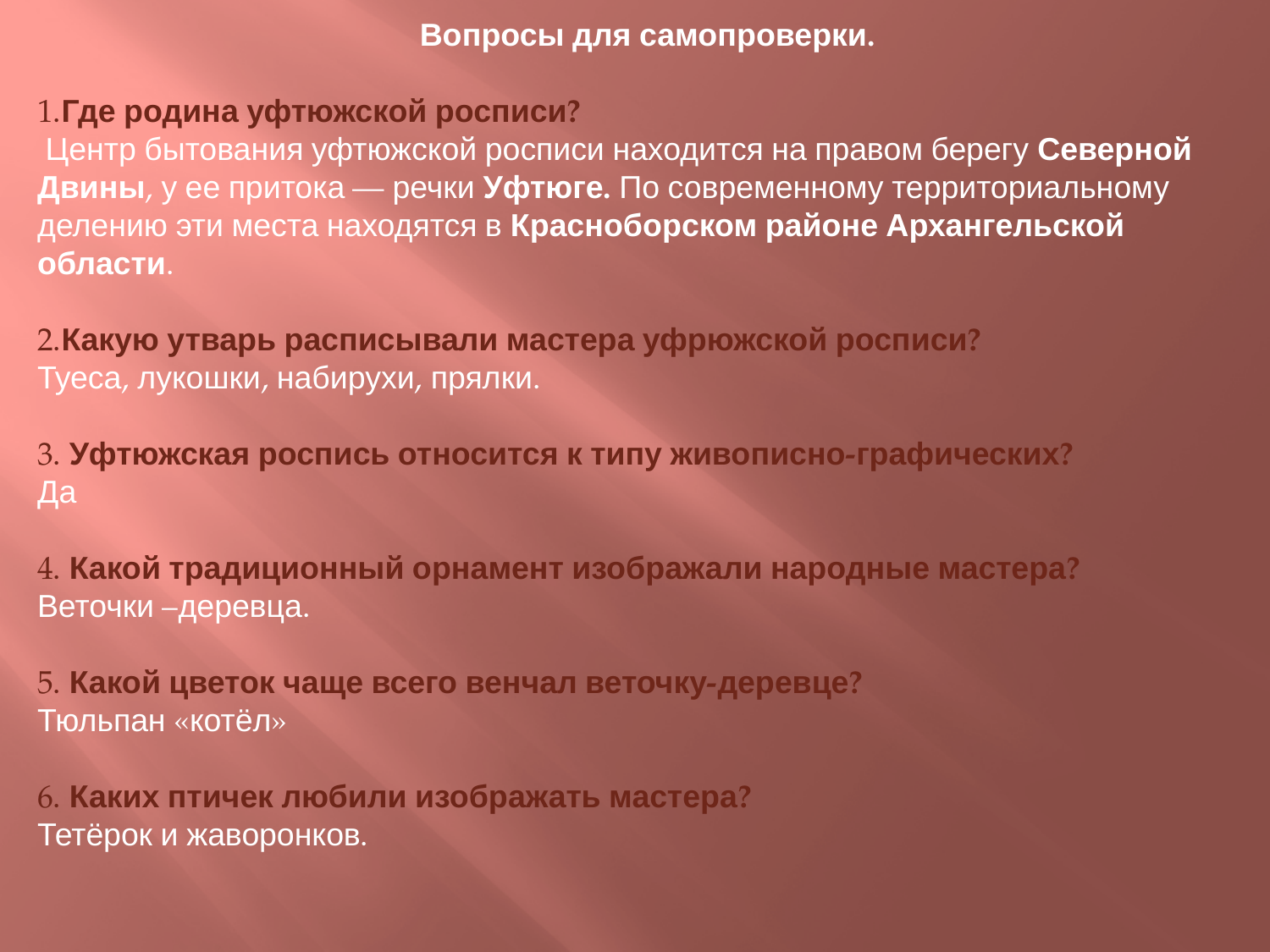

Вопросы для самопроверки.

1.Где родина уфтюжской росписи?
 Центр бытования уфтюжской росписи находится на правом берегу Северной Двины, у ее притока — речки Уфтюге. По современному территориальному делению эти места находятся в Красноборском районе Архангельской области.

2.Какую утварь расписывали мастера уфрюжской росписи?
Туеса, лукошки, набирухи, прялки.

3. Уфтюжская роспись относится к типу живописно-графических?
Да

4. Какой традиционный орнамент изображали народные мастера?
Веточки –деревца.

5. Какой цветок чаще всего венчал веточку-деревце?
Тюльпан «котёл»

6. Каких птичек любили изображать мастера?
Тетёрок и жаворонков.